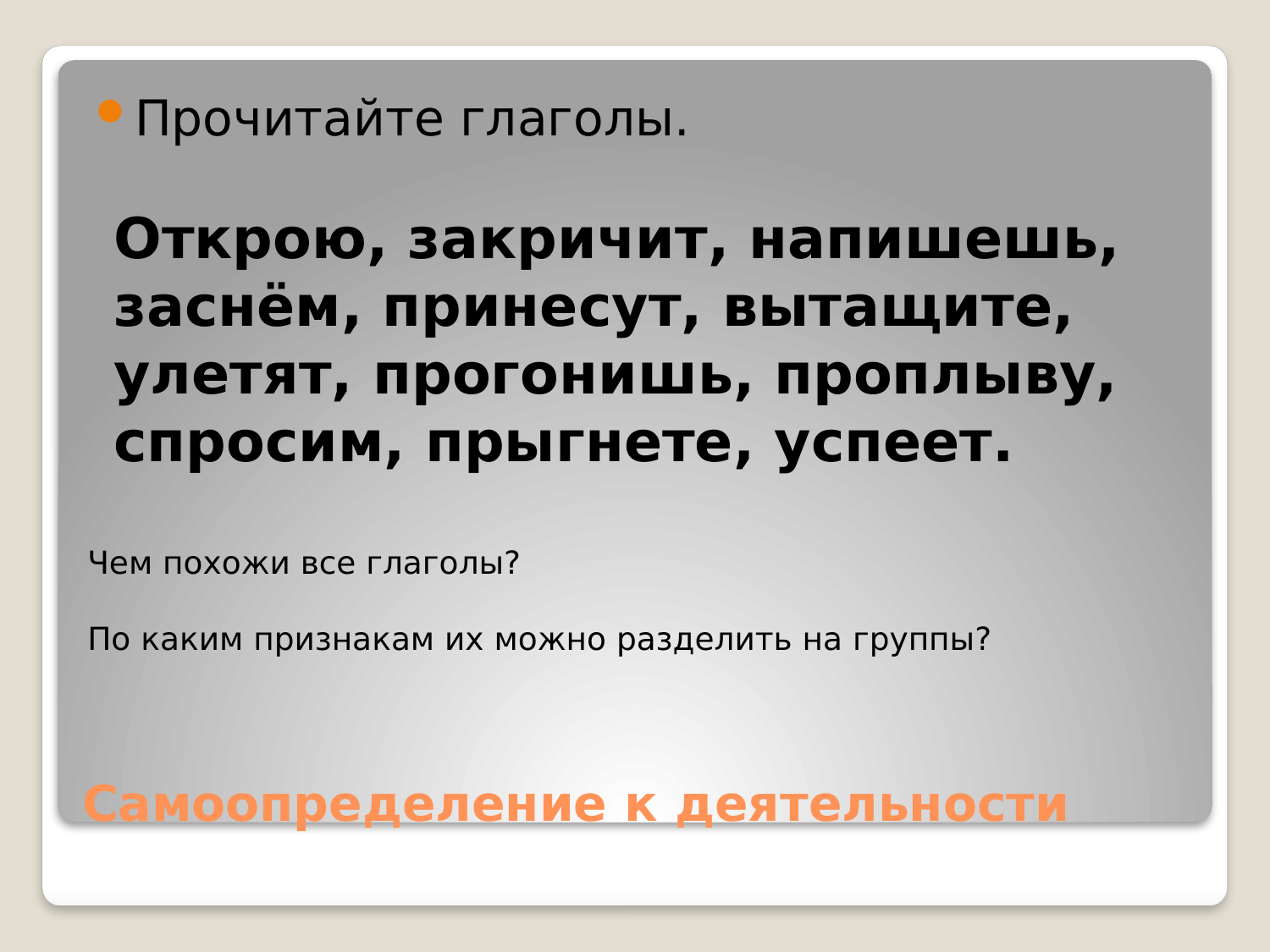

Прочитайте глаголы.
Открою, закричит, напишешь, заснём, принесут, вытащите, улетят, прогонишь, проплыву, спросим, прыгнете, успеет.
Чем похожи все глаголы?

По каким признакам их можно разделить на группы?
# Самоопределение к деятельности